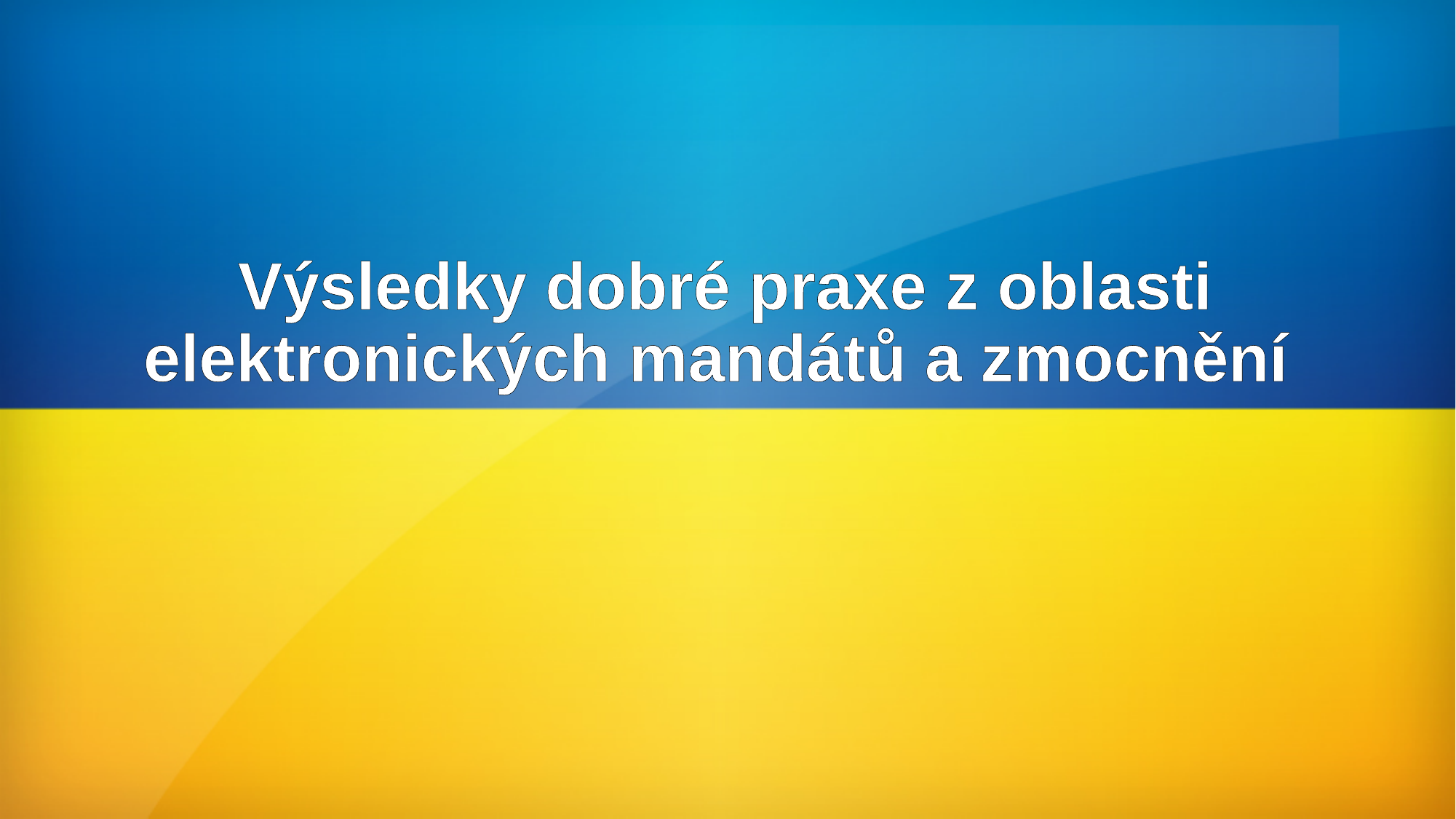

# Výsledky dobré praxe z oblasti elektronických mandátů a zmocnění